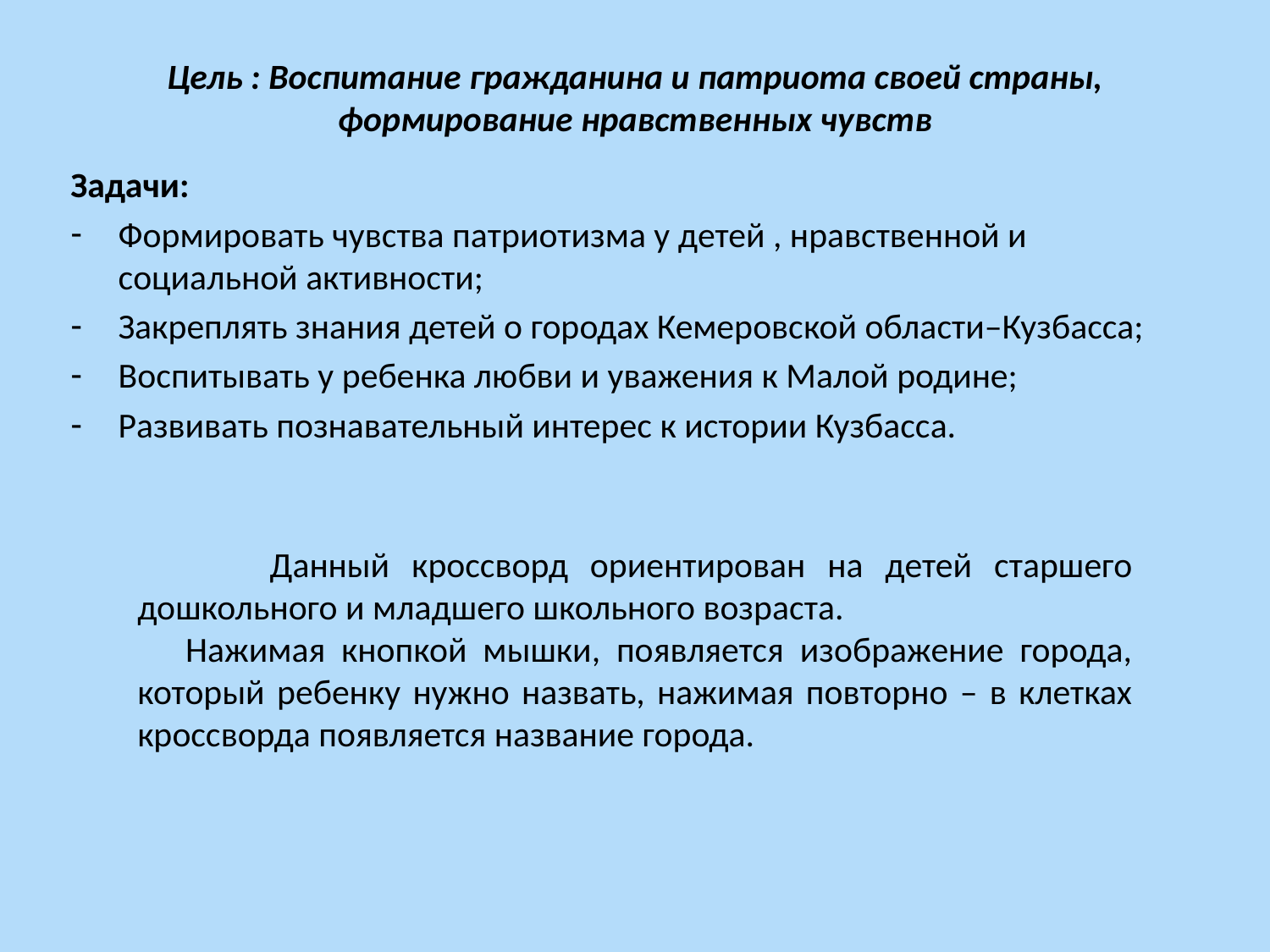

# Цель : Воспитание гражданина и патриота своей страны, формирование нравственных чувств
Задачи:
Формировать чувства патриотизма у детей , нравственной и социальной активности;
Закреплять знания детей о городах Кемеровской области–Кузбасса;
Воспитывать у ребенка любви и уважения к Малой родине;
Развивать познавательный интерес к истории Кузбасса.
      Данный кроссворд ориентирован на детей старшего дошкольного и младшего школьного возраста.
   Нажимая кнопкой мышки, появляется изображение города, который ребенку нужно назвать, нажимая повторно – в клетках кроссворда появляется название города.